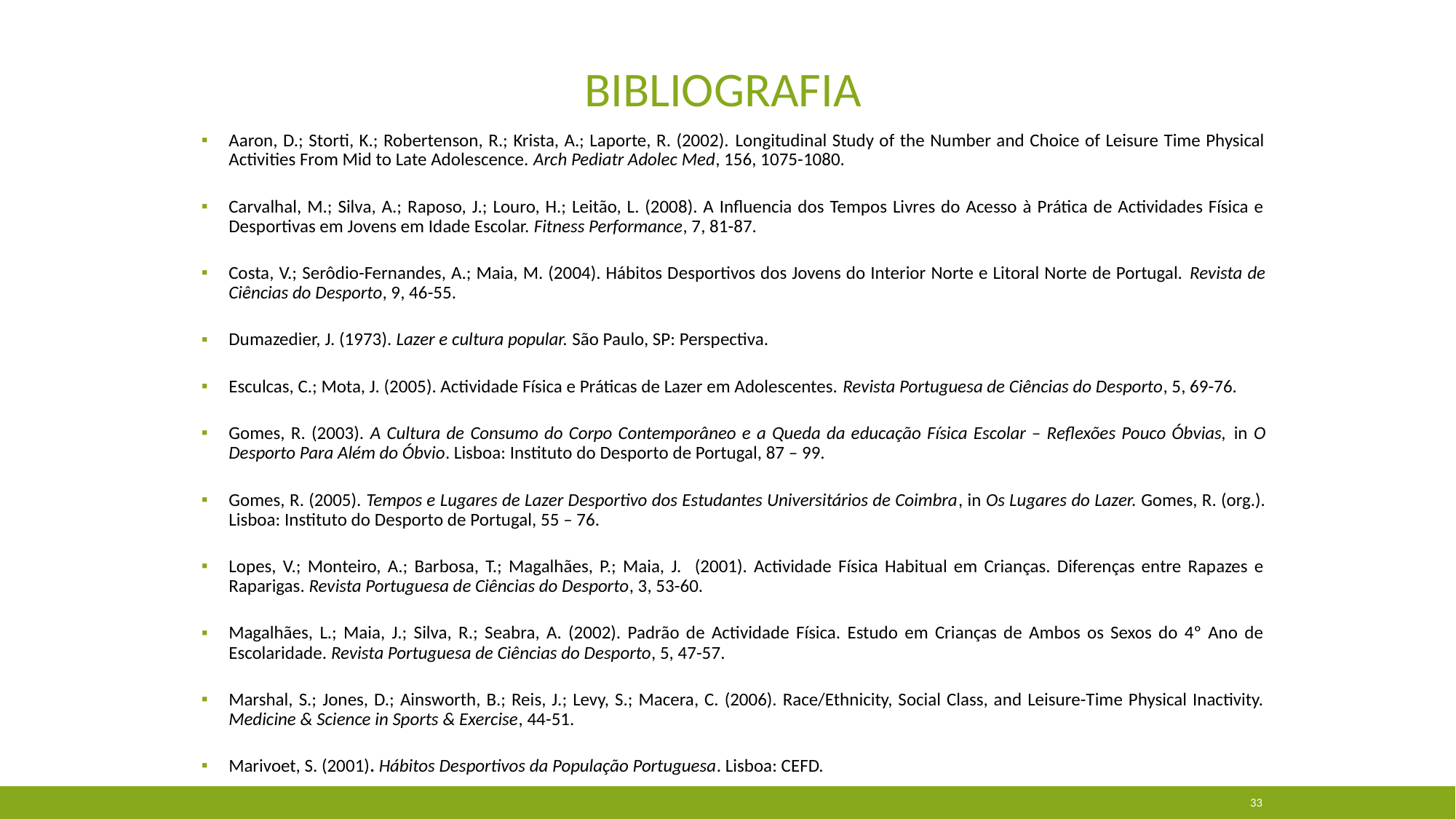

# bibliografia
Aaron, D.; Storti, K.; Robertenson, R.; Krista, A.; Laporte, R. (2002). Longitudinal Study of the Number and Choice of Leisure Time Physical Activities From Mid to Late Adolescence. Arch Pediatr Adolec Med, 156, 1075-1080.
Carvalhal, M.; Silva, A.; Raposo, J.; Louro, H.; Leitão, L. (2008). A Influencia dos Tempos Livres do Acesso à Prática de Actividades Física e Desportivas em Jovens em Idade Escolar. Fitness Performance, 7, 81-87.
Costa, V.; Serôdio-Fernandes, A.; Maia, M. (2004). Hábitos Desportivos dos Jovens do Interior Norte e Litoral Norte de Portugal. Revista de Ciências do Desporto, 9, 46-55.
Dumazedier, J. (1973). Lazer e cultura popular. São Paulo, SP: Perspectiva.
Esculcas, C.; Mota, J. (2005). Actividade Física e Práticas de Lazer em Adolescentes. Revista Portuguesa de Ciências do Desporto, 5, 69-76.
Gomes, R. (2003). A Cultura de Consumo do Corpo Contemporâneo e a Queda da educação Física Escolar – Reflexões Pouco Óbvias, in O Desporto Para Além do Óbvio. Lisboa: Instituto do Desporto de Portugal, 87 – 99.
Gomes, R. (2005). Tempos e Lugares de Lazer Desportivo dos Estudantes Universitários de Coimbra, in Os Lugares do Lazer. Gomes, R. (org.). Lisboa: Instituto do Desporto de Portugal, 55 – 76.
Lopes, V.; Monteiro, A.; Barbosa, T.; Magalhães, P.; Maia, J.  (2001). Actividade Física Habitual em Crianças. Diferenças entre Rapazes e Raparigas. Revista Portuguesa de Ciências do Desporto, 3, 53-60.
Magalhães, L.; Maia, J.; Silva, R.; Seabra, A. (2002). Padrão de Actividade Física. Estudo em Crianças de Ambos os Sexos do 4º Ano de Escolaridade. Revista Portuguesa de Ciências do Desporto, 5, 47-57.
Marshal, S.; Jones, D.; Ainsworth, B.; Reis, J.; Levy, S.; Macera, C. (2006). Race/Ethnicity, Social Class, and Leisure-Time Physical Inactivity. Medicine & Science in Sports & Exercise, 44-51.
Marivoet, S. (2001). Hábitos Desportivos da População Portuguesa. Lisboa: CEFD.

33